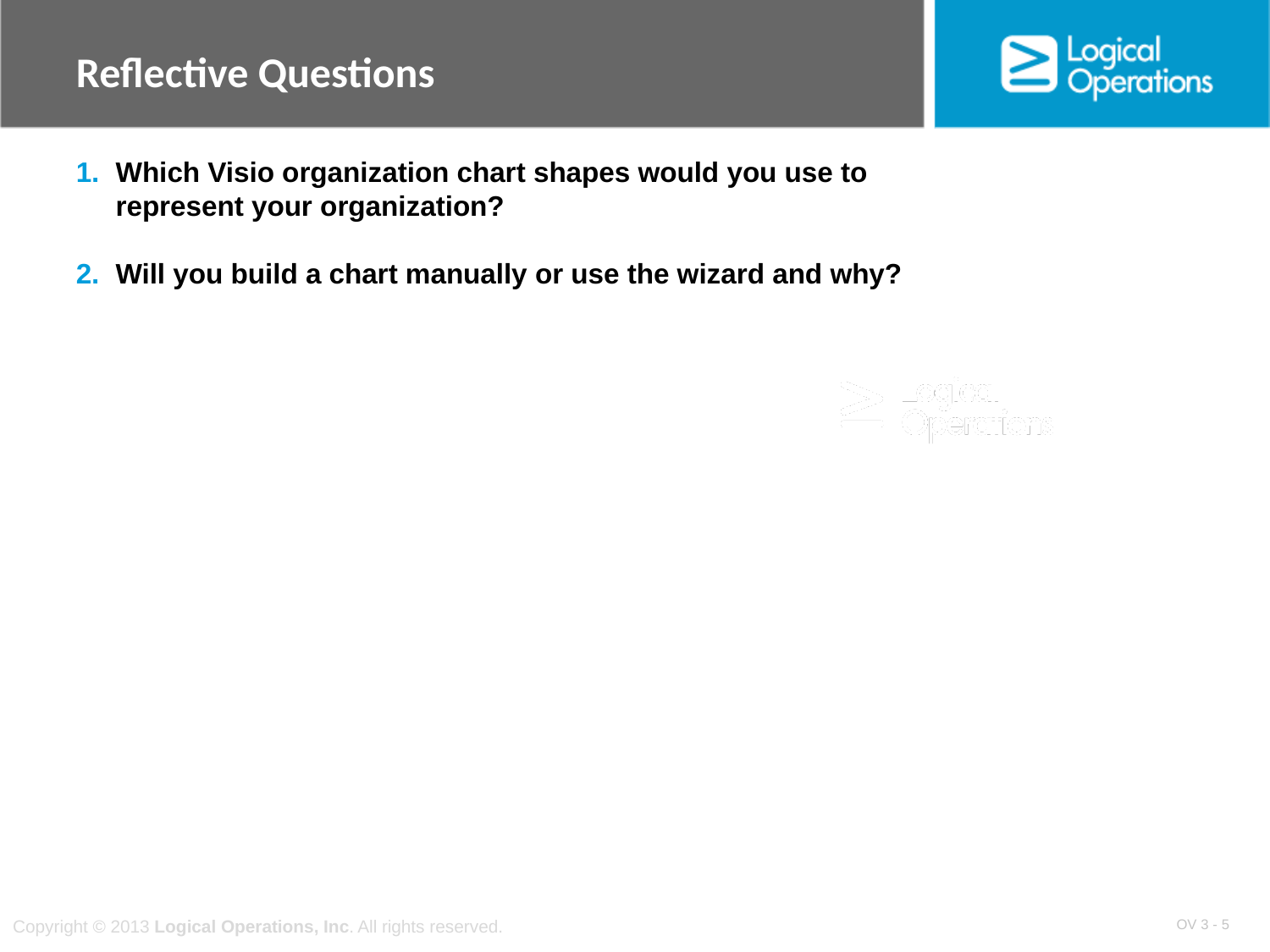

Reflective Questions
1.	Which Visio organization chart shapes would you use to
	represent your organization?
2. 	Will you build a chart manually or use the wizard and why?